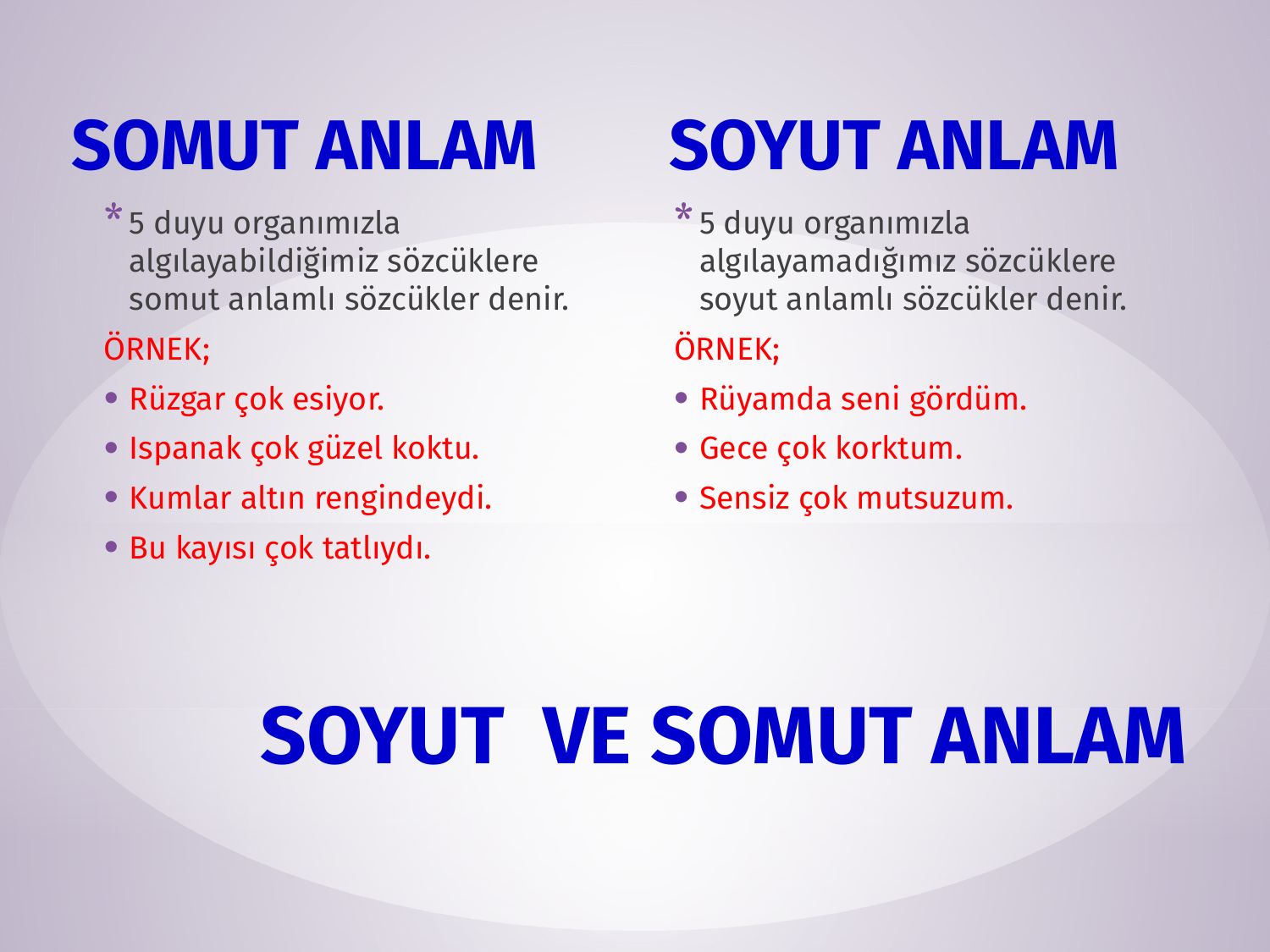

SOMUT ANLAM
SOYUT ANLAM
5 duyu organımızla algılayabildiğimiz sözcüklere somut anlamlı sözcükler denir.
ÖRNEK;
Rüzgar çok esiyor.
Ispanak çok güzel koktu.
Kumlar altın rengindeydi.
Bu kayısı çok tatlıydı.
5 duyu organımızla algılayamadığımız sözcüklere soyut anlamlı sözcükler denir.
ÖRNEK;
Rüyamda seni gördüm.
Gece çok korktum.
Sensiz çok mutsuzum.

# SOYUT  VE SOMUT ANLAM